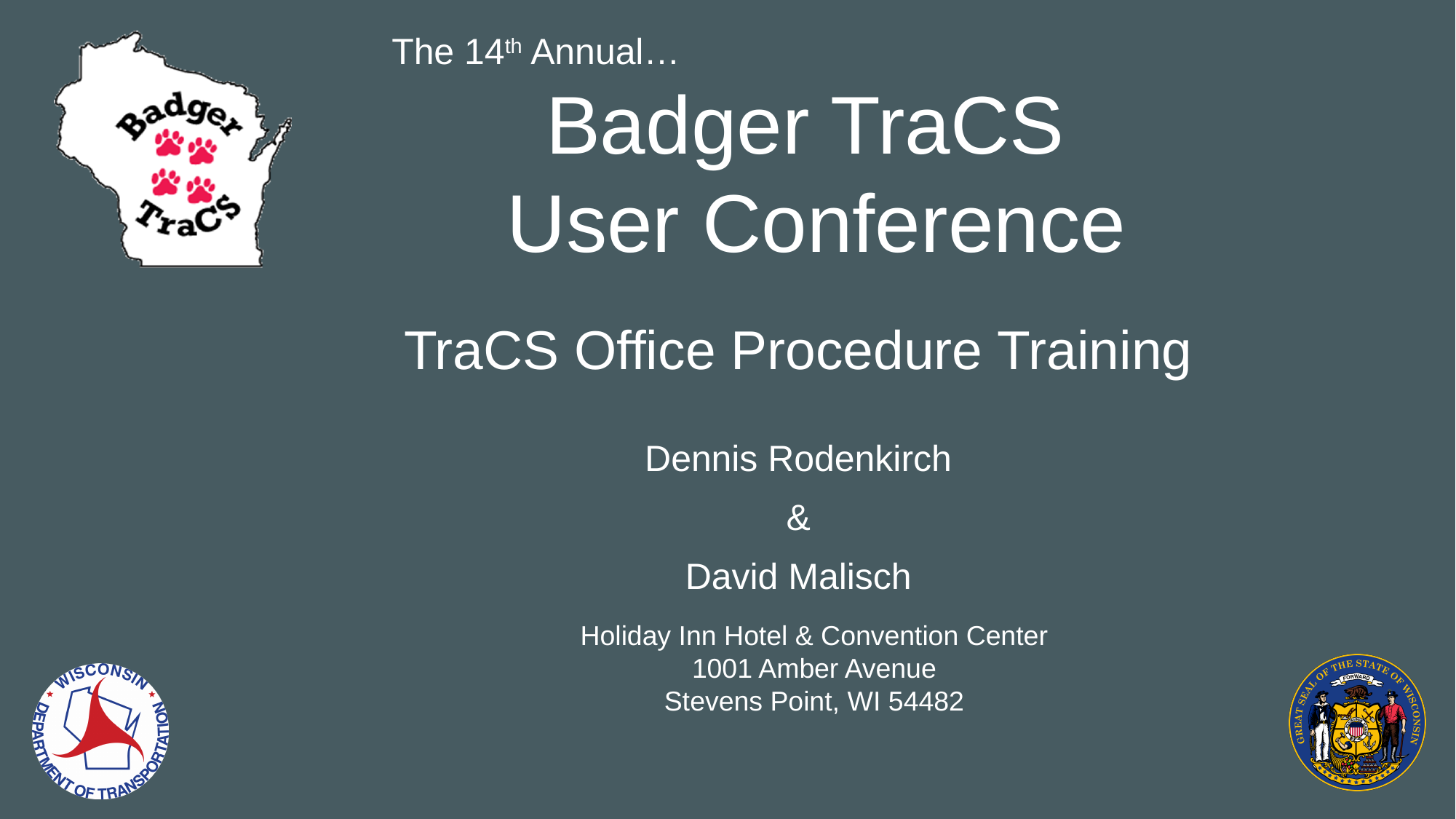

TraCS Office Procedure Training
Dennis Rodenkirch
&
David Malisch